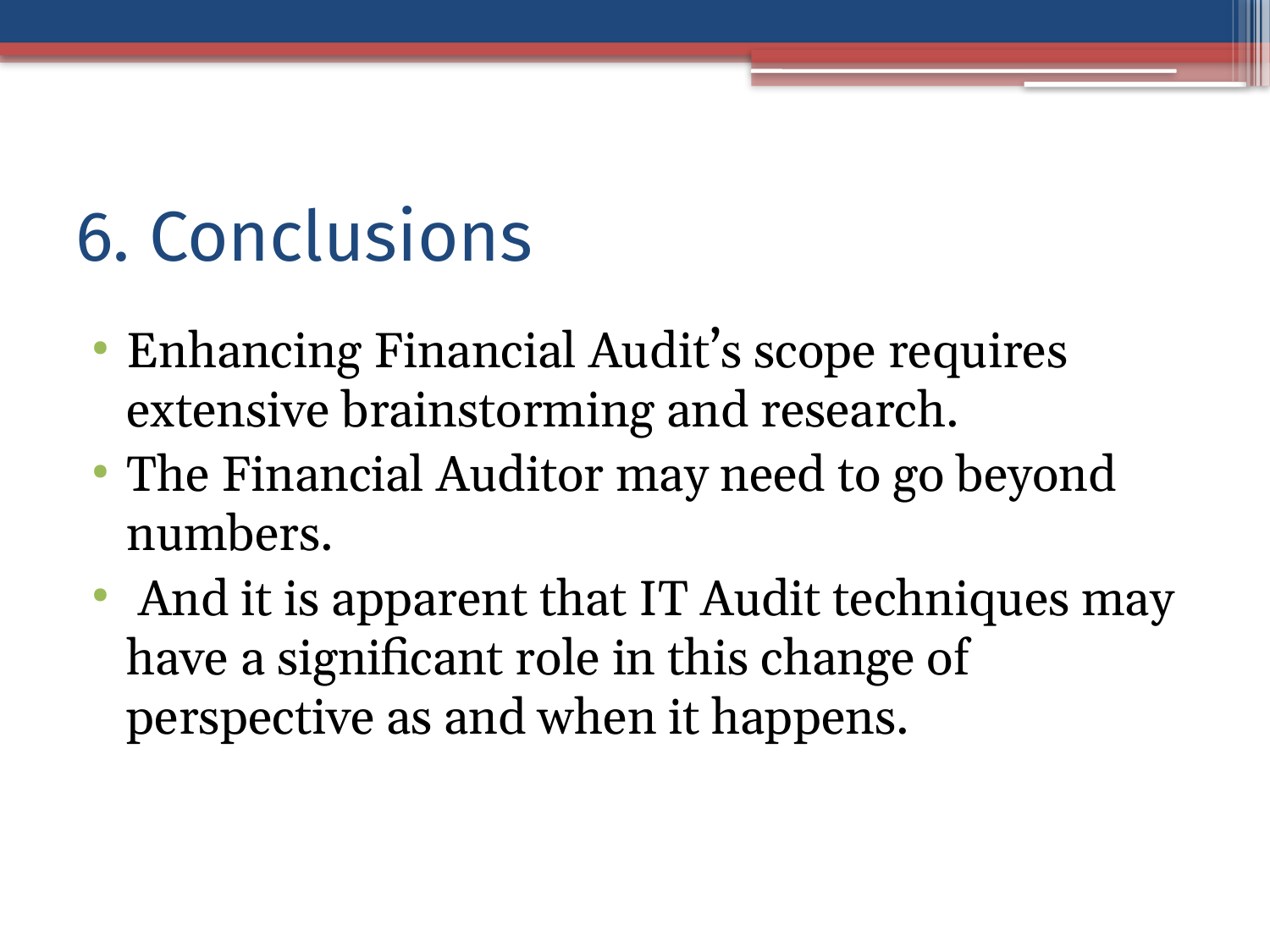

# 6. Conclusions
Enhancing Financial Audit’s scope requires extensive brainstorming and research.
The Financial Auditor may need to go beyond numbers.
 And it is apparent that IT Audit techniques may have a significant role in this change of perspective as and when it happens.